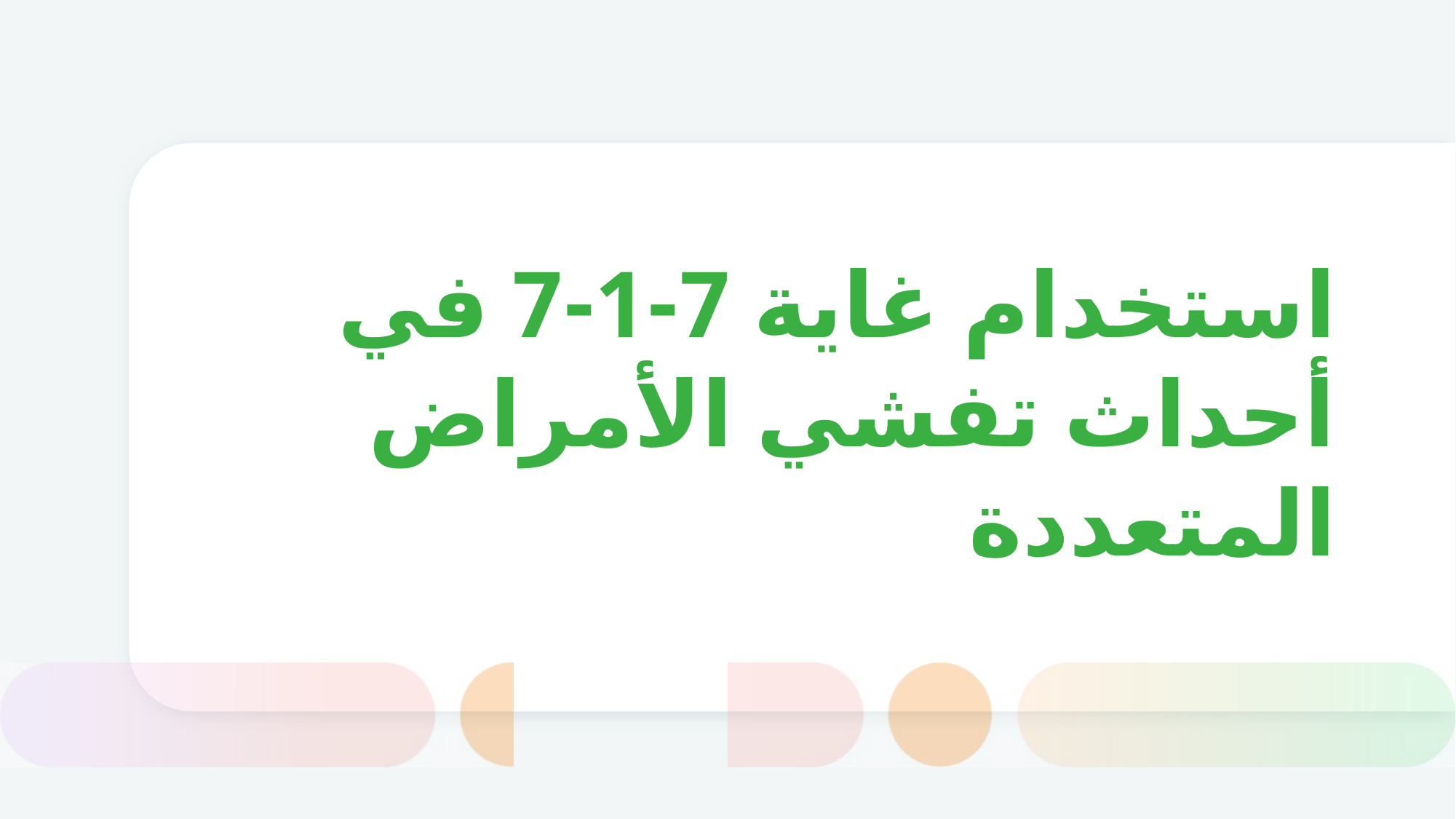

# استخدام غاية 7-1-7 في أحداث تفشي الأمراض المتعددة